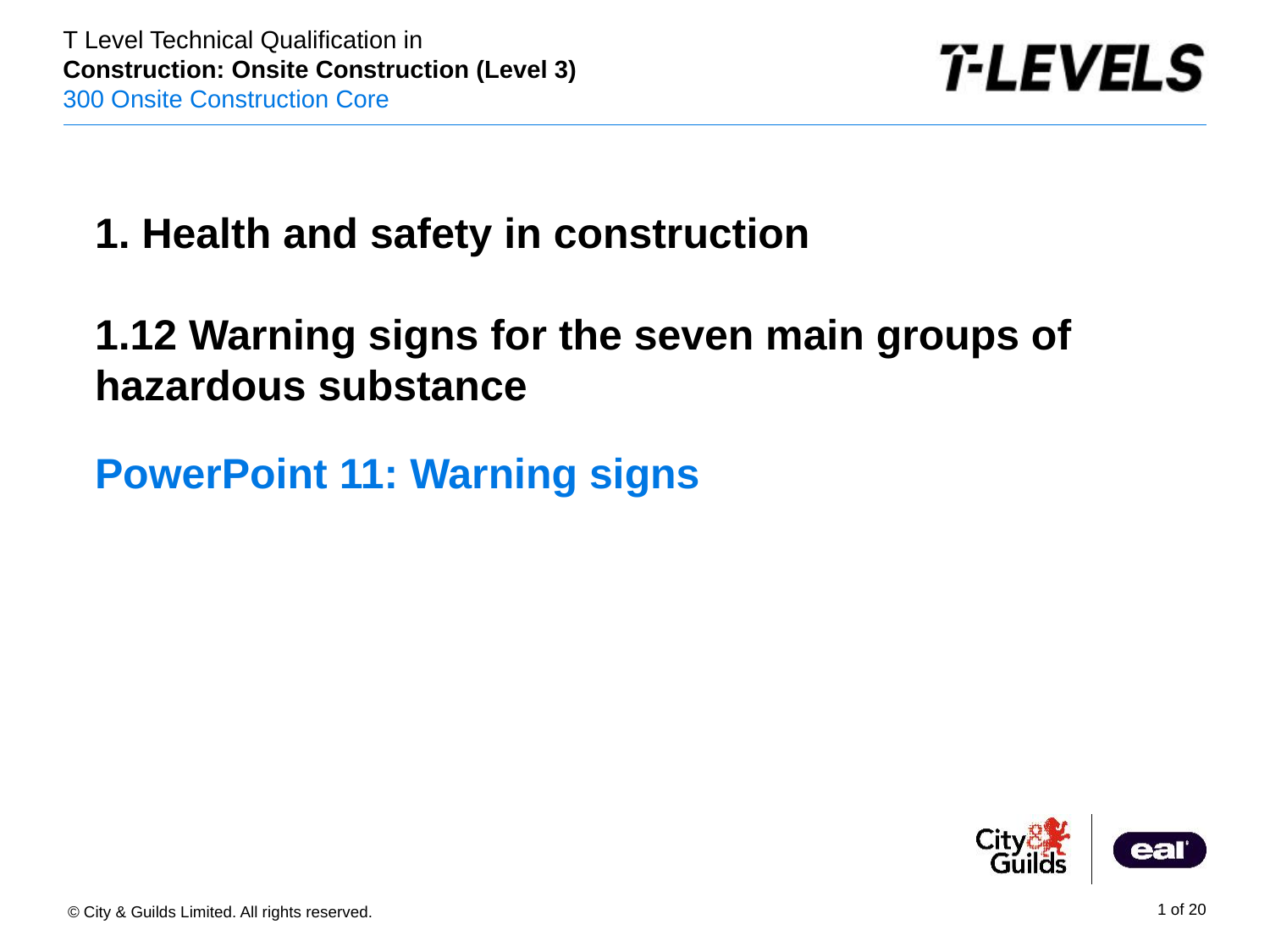

1. Health and safety in construction

1.12 Warning signs for the seven main groups of hazardous substance
# PowerPoint 11: Warning signs